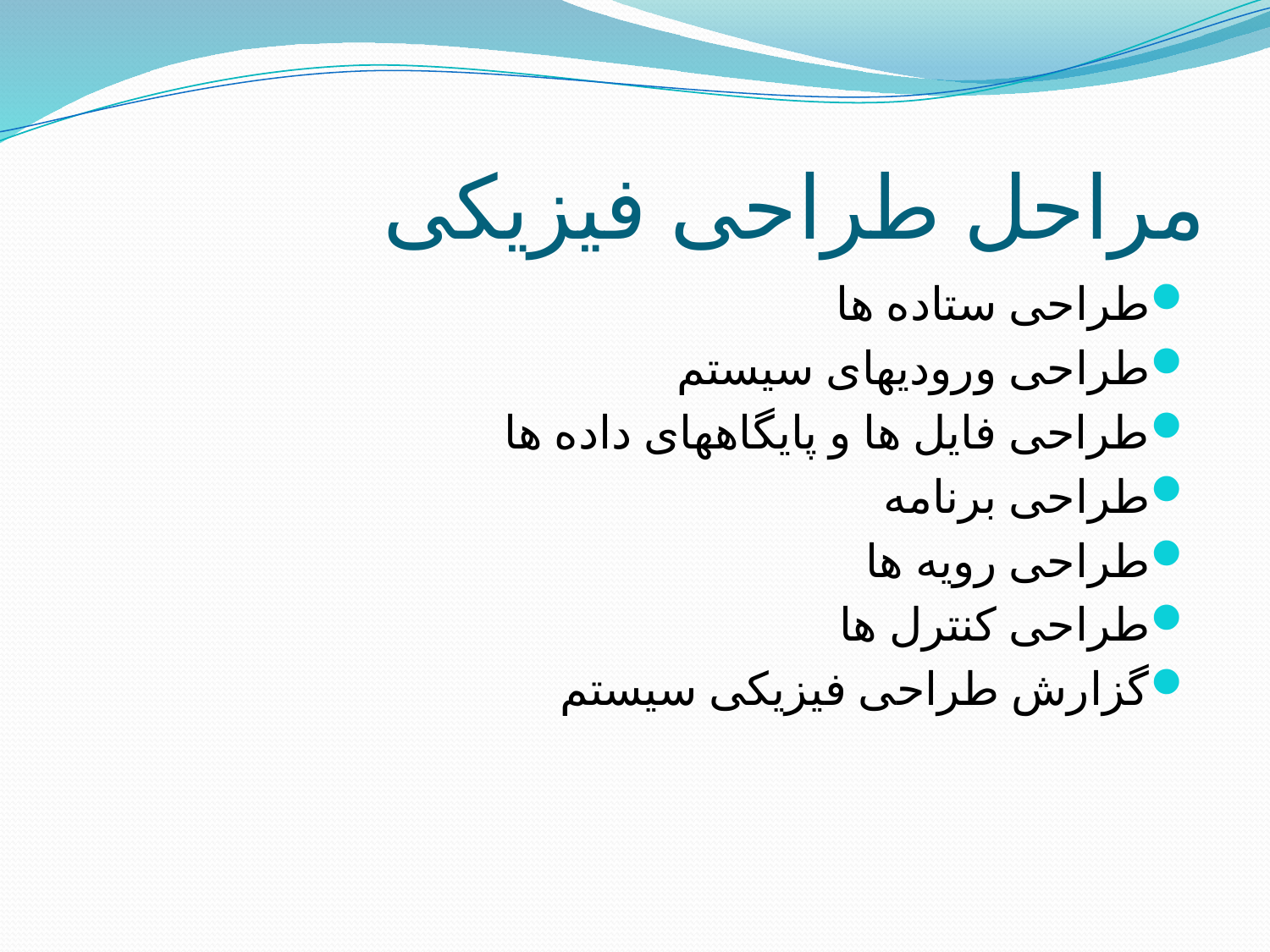

# مراحل طراحی فیزیکی
طراحی ستاده ها
طراحی ورودیهای سیستم
طراحی فایل ها و پایگاههای داده ها
طراحی برنامه
طراحی رویه ها
طراحی کنترل ها
گزارش طراحی فیزیکی سیستم